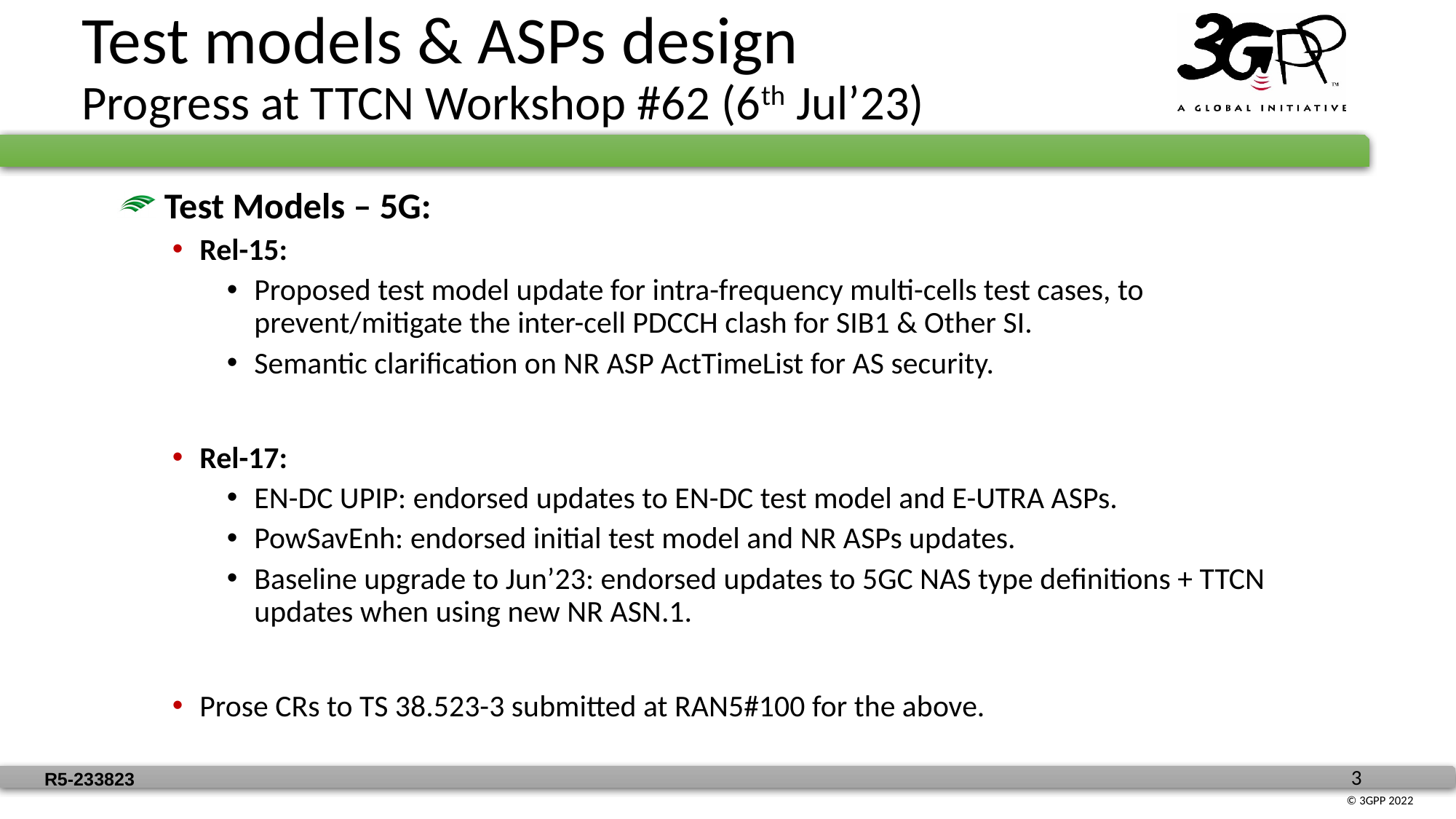

Test models & ASPs design
Progress at TTCN Workshop #62 (6th Jul’23)
 Test Models – 5G:
Rel-15:
Proposed test model update for intra-frequency multi-cells test cases, to prevent/mitigate the inter-cell PDCCH clash for SIB1 & Other SI.
Semantic clarification on NR ASP ActTimeList for AS security.

Rel-17:
EN-DC UPIP: endorsed updates to EN-DC test model and E-UTRA ASPs.
PowSavEnh: endorsed initial test model and NR ASPs updates.
Baseline upgrade to Jun’23: endorsed updates to 5GC NAS type definitions + TTCN updates when using new NR ASN.1.

Prose CRs to TS 38.523-3 submitted at RAN5#100 for the above.